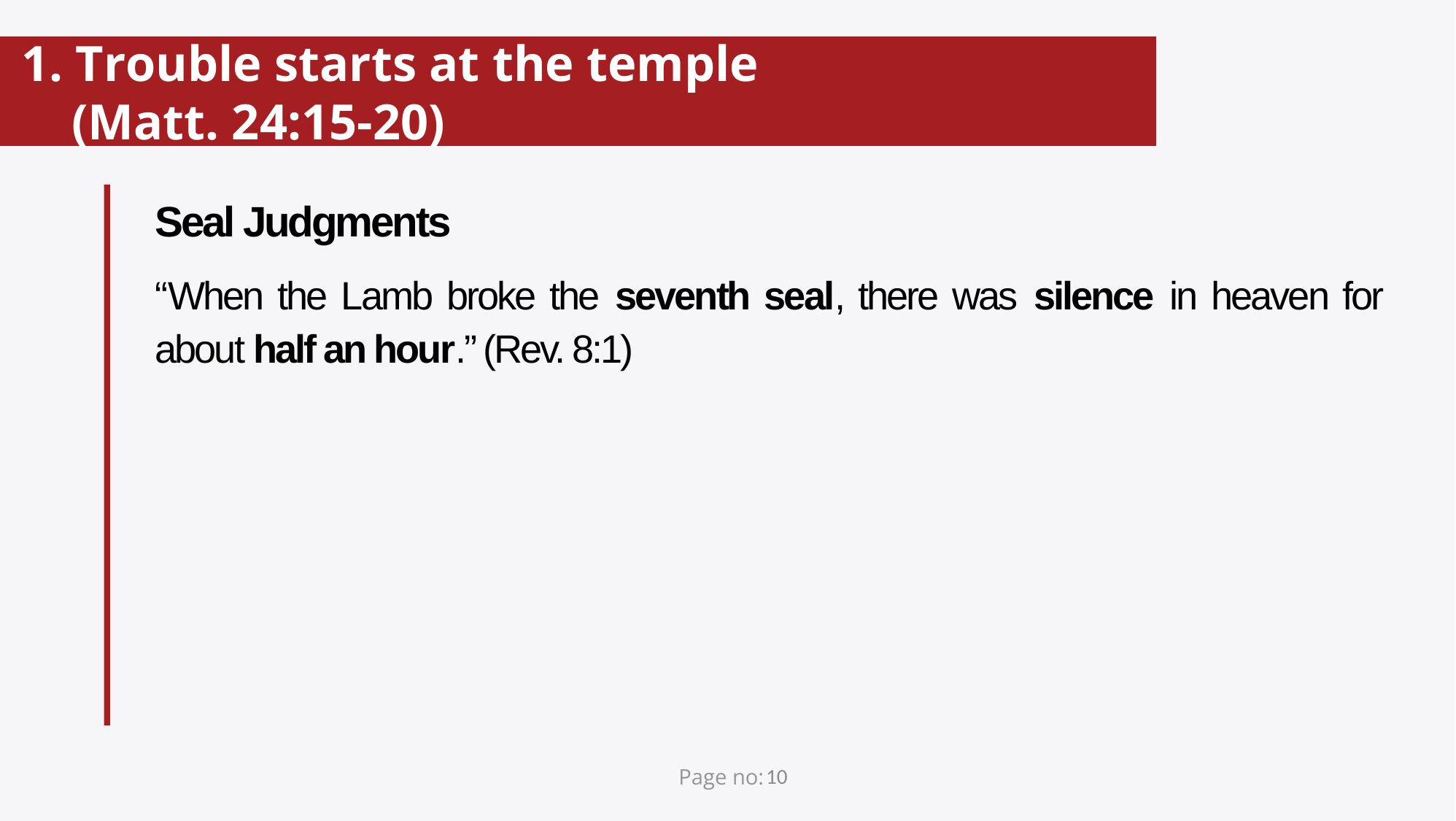

# 1. Trouble starts at the temple (Matt. 24:15-20)
Seal Judgments
“When the Lamb broke the seventh seal, there was silence in heaven for about half an hour.” (Rev. 8:1)